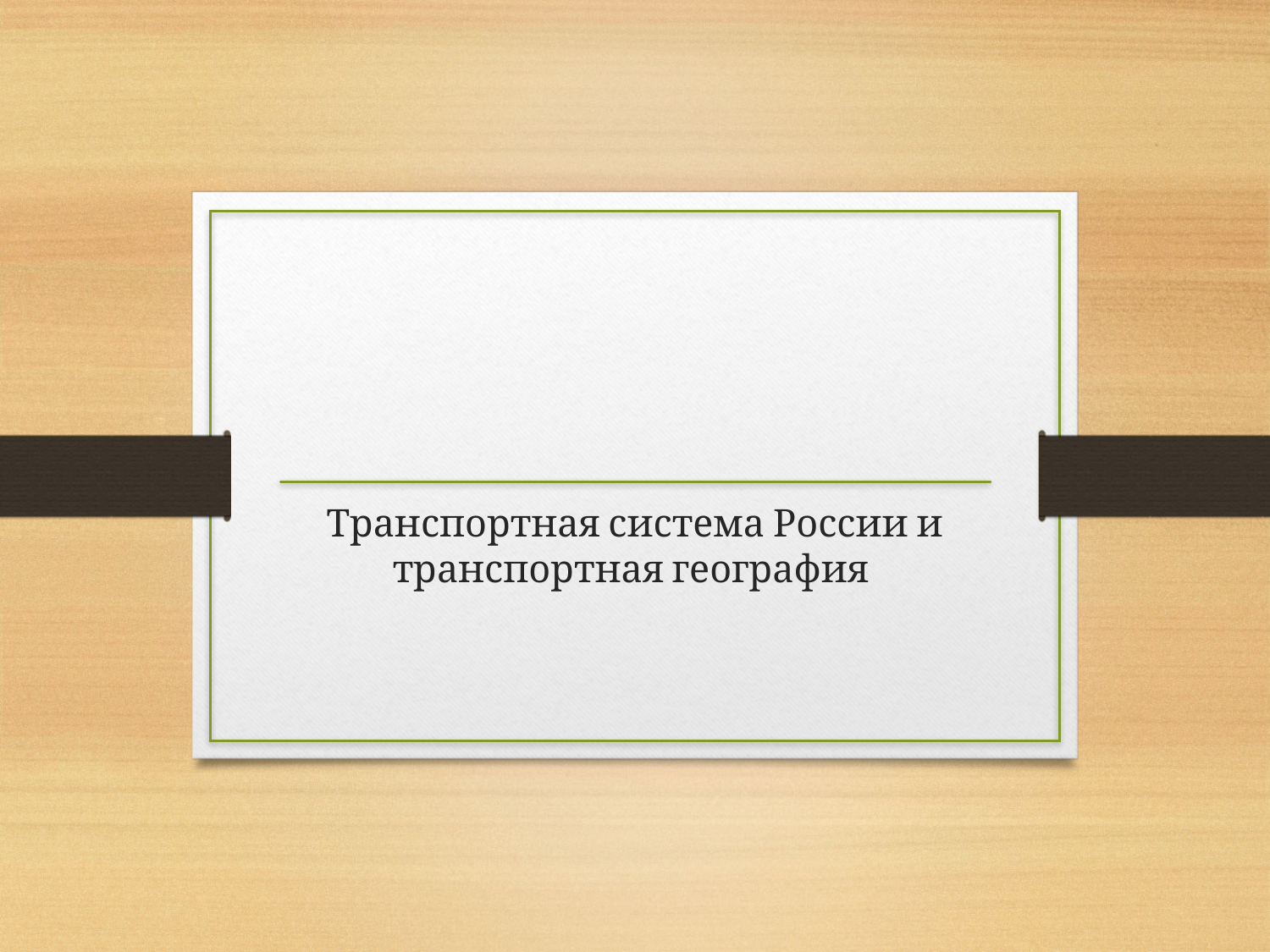

# Транспортная система России и транспортная география